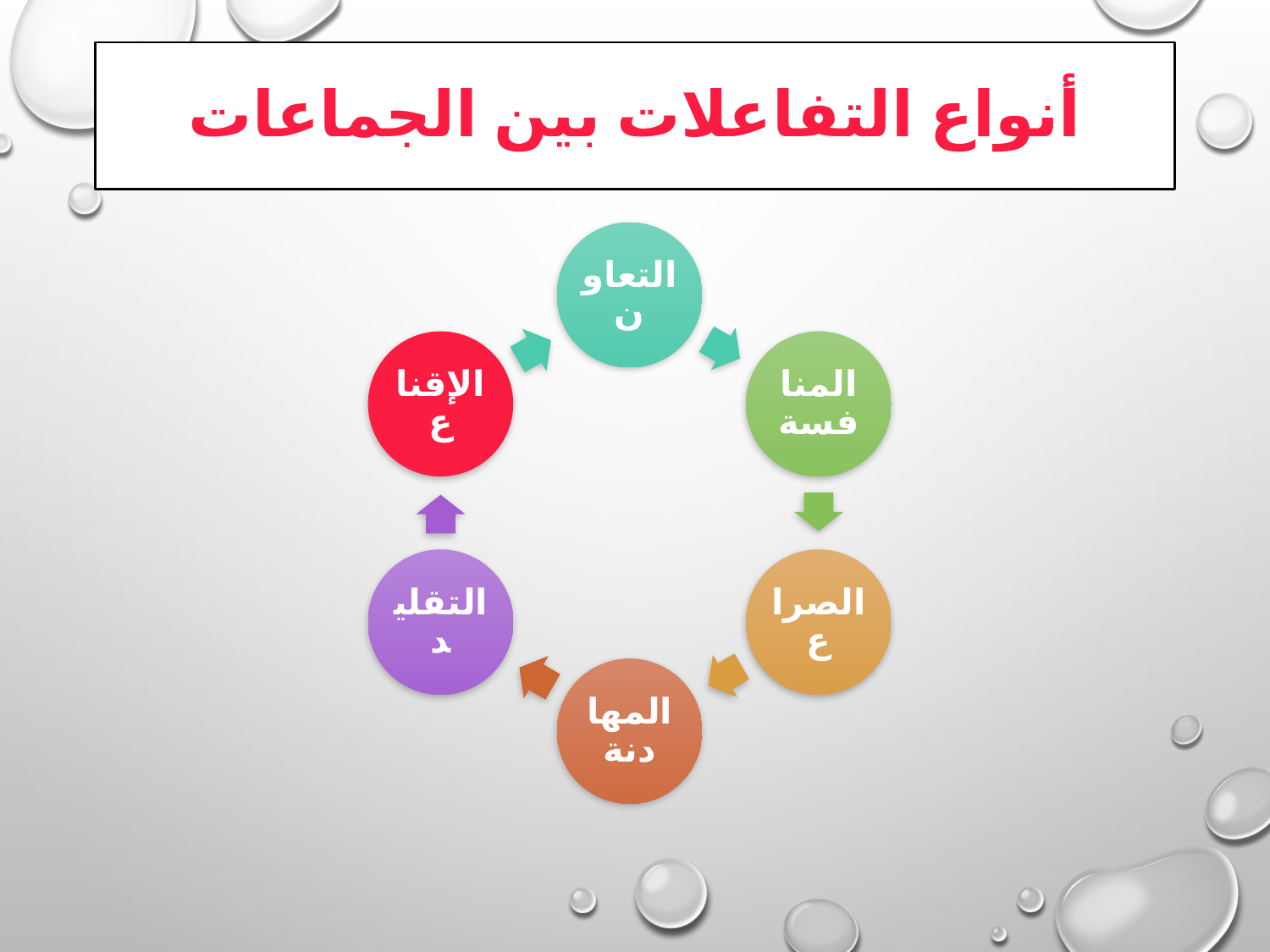

# أنواع التفاعلات بين الجماعات
التعاون

المنافسة

الصراع

المهادنة

التقليد

الإقناع